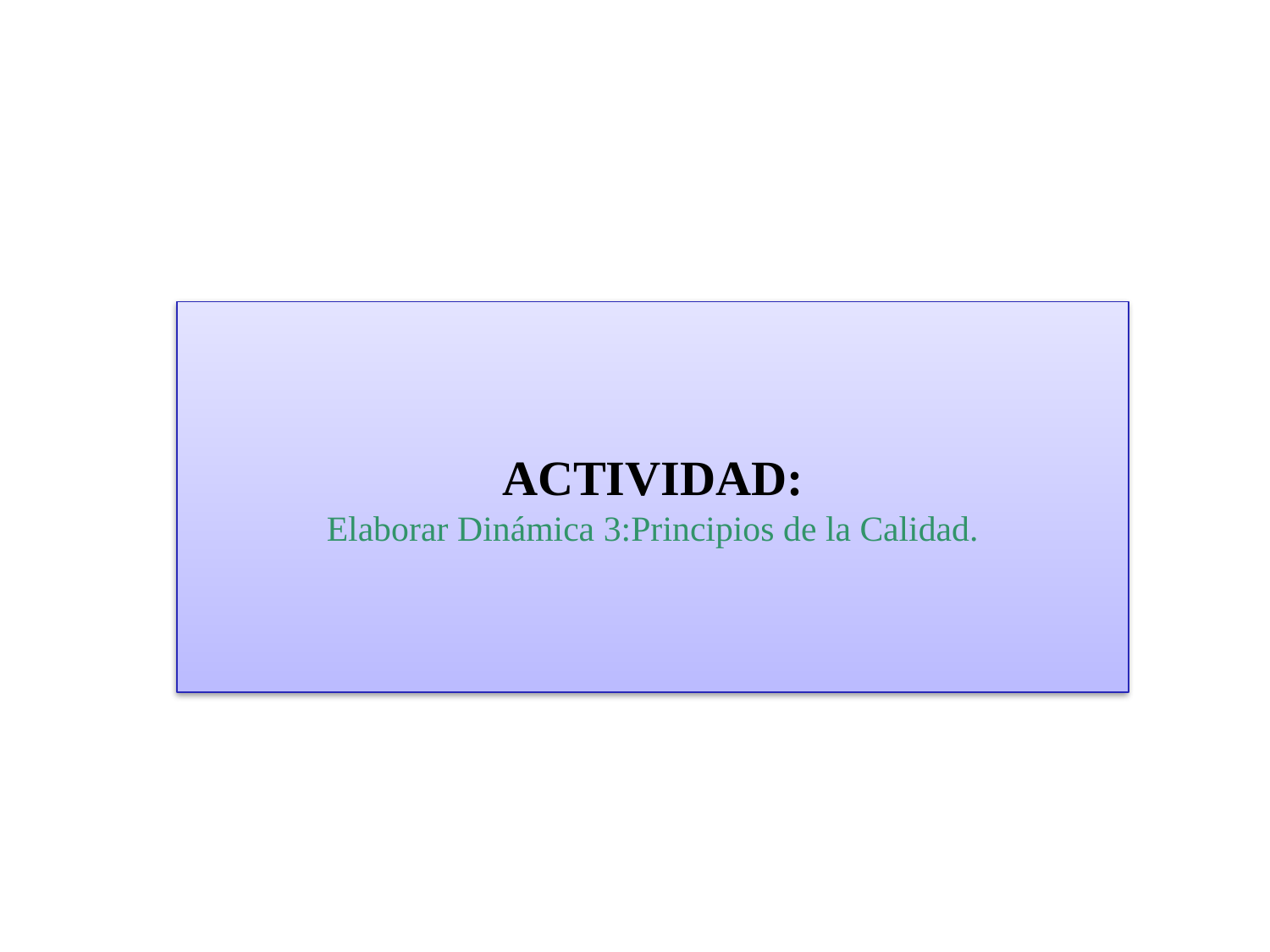

ENFOQUE BASADO EN PROCESOS
ACTIVIDAD:
Elaborar Dinámica 3:Principios de la Calidad.